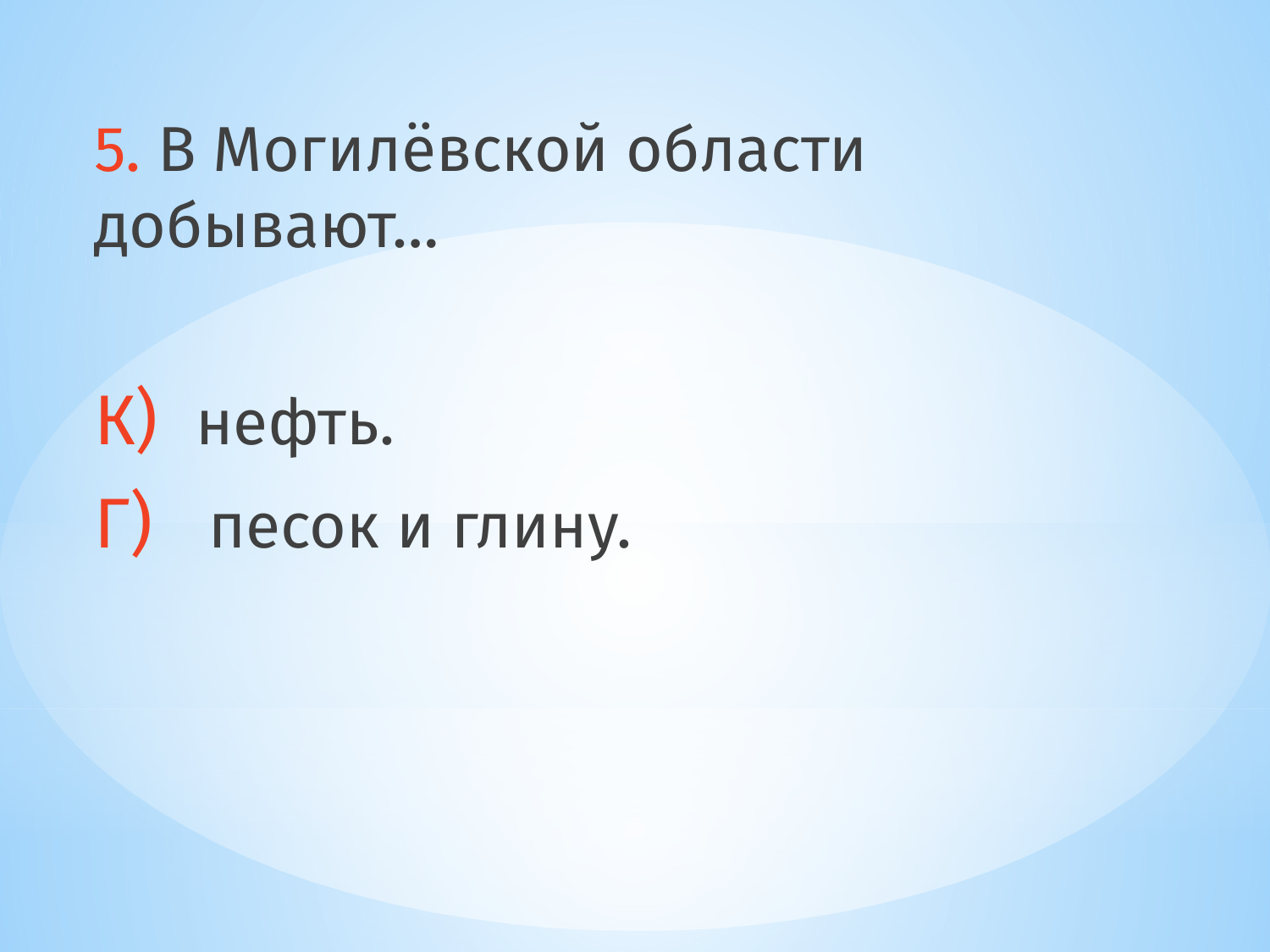

5. В Могилёвской области добывают…

К)  нефть.
Г)   песок и глину.

#